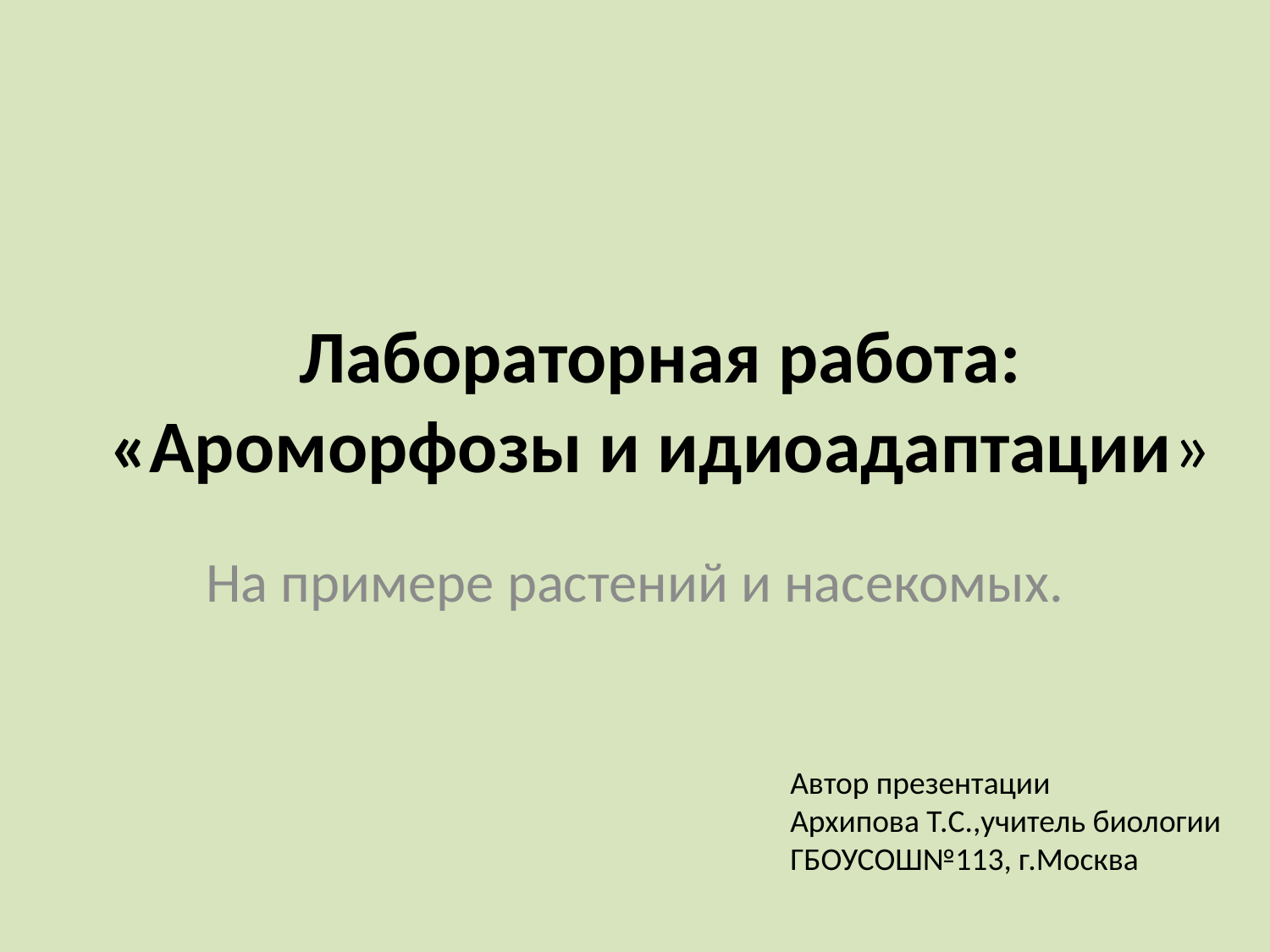

# Лабораторная работа: «Ароморфозы и идиоадаптации»
На примере растений и насекомых.
Автор презентации
Архипова Т.С.,учитель биологии
ГБОУСОШ№113, г.Москва